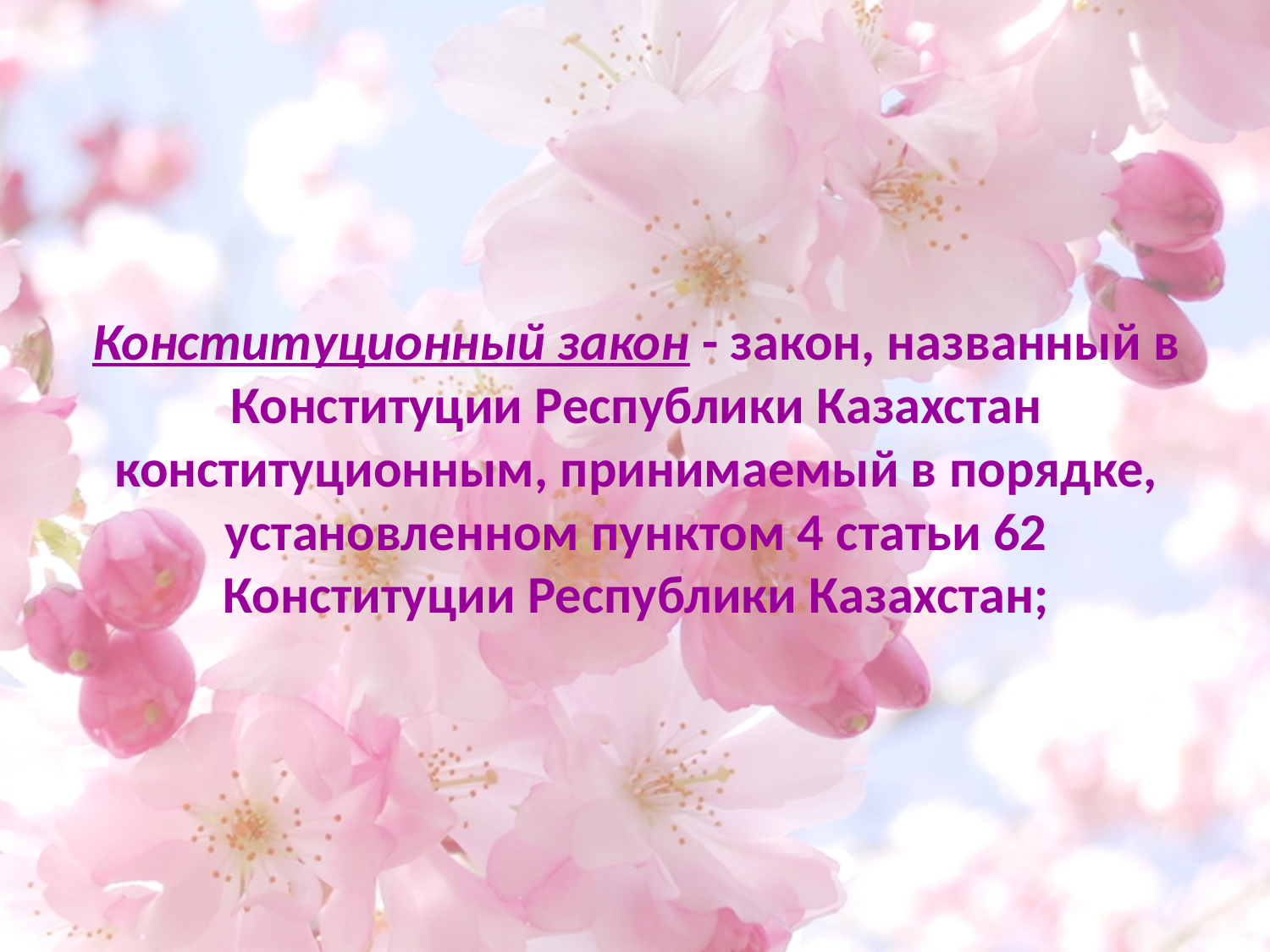

# Конституционный закон - закон, названный в Конституции Республики Казахстан конституционным, принимаемый в порядке, установленном пунктом 4 статьи 62 Конституции Республики Казахстан;